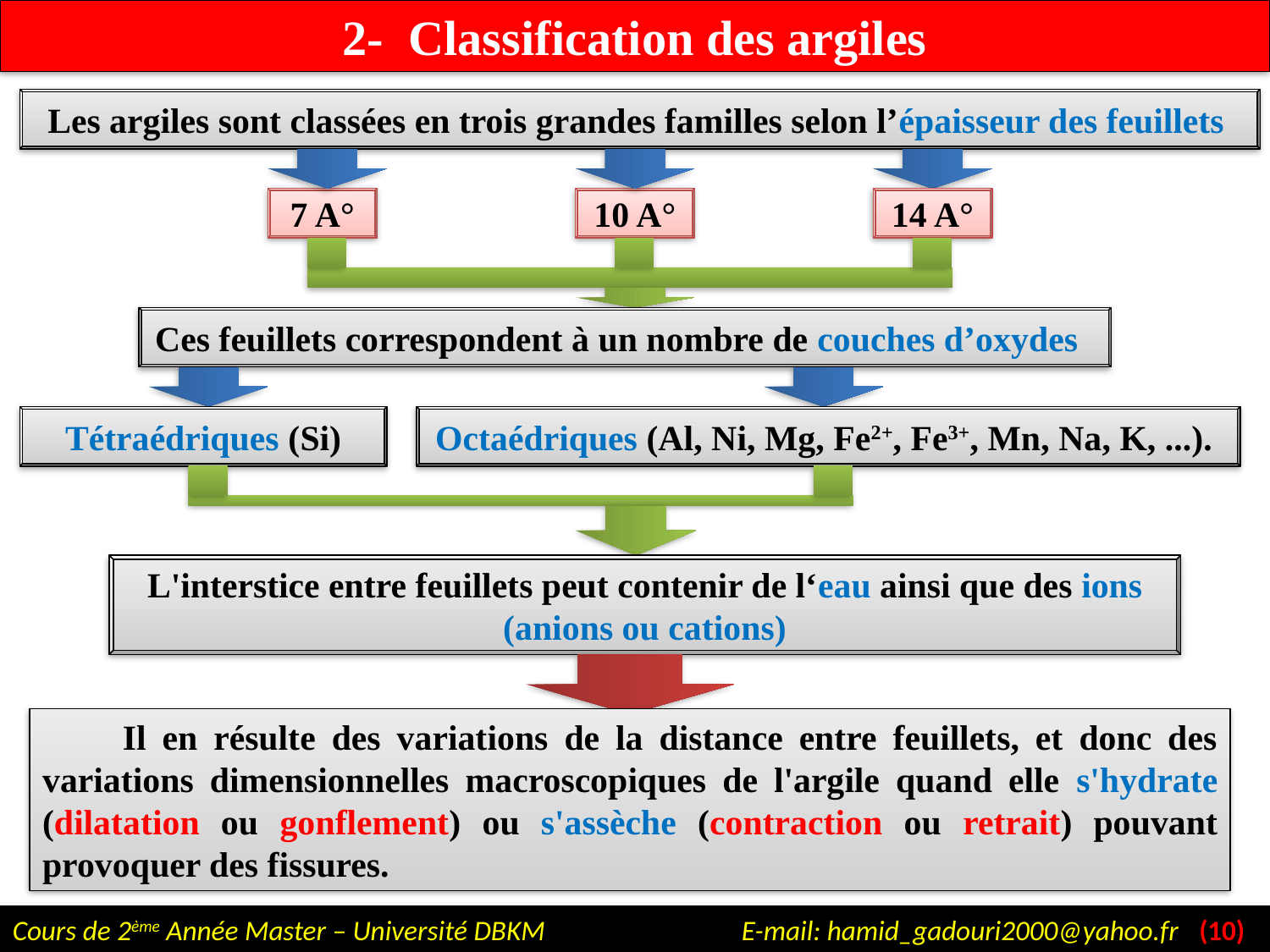

2-  Classification des argiles
Les argiles sont classées en trois grandes familles selon l’épaisseur des feuillets

7 A°
10 A°
14 A°

Ces feuillets correspondent à un nombre de couches d’oxydes

Tétraédriques (Si)
Octaédriques (Al, Ni, Mg, Fe2+, Fe3+, Mn, Na, K, ...).

L'interstice entre feuillets peut contenir de l‘eau ainsi que des ions (anions ou cations)

     Il en résulte des variations de la distance entre feuillets, et donc des variations dimensionnelles macroscopiques de l'argile quand elle s'hydrate (dilatation ou gonflement) ou s'assèche (contraction ou retrait) pouvant provoquer des fissures.
Cours de 2ème Année Master – Université DBKM                               E-mail: hamid_gadouri2000@yahoo.fr   (10)